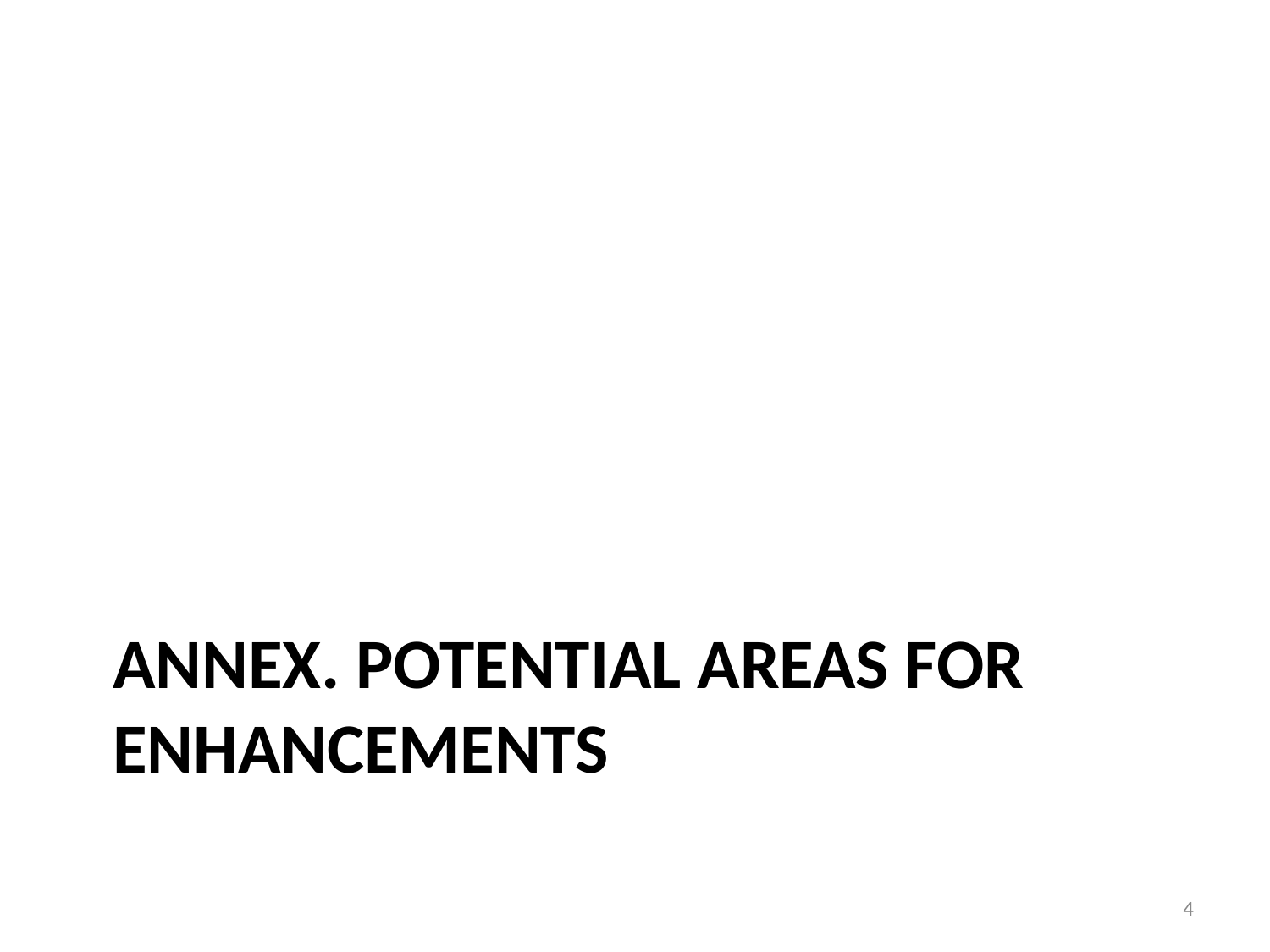

# ANNEX. POTENTIAL AREAS FOR ENHANCEMENTS
4